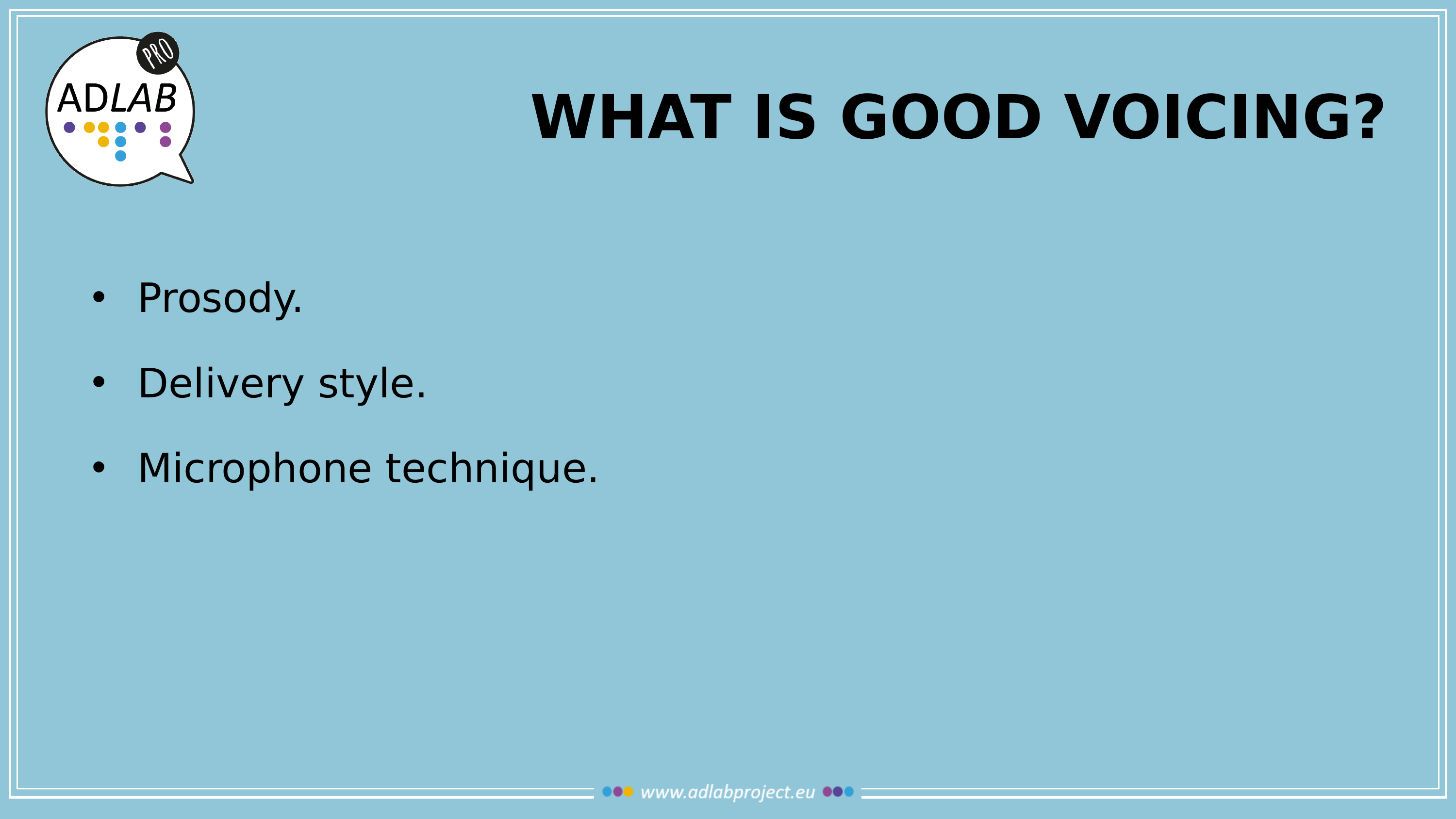

# WHAT IS GOOD VOICING?
Prosody.
Delivery style.
Microphone technique.